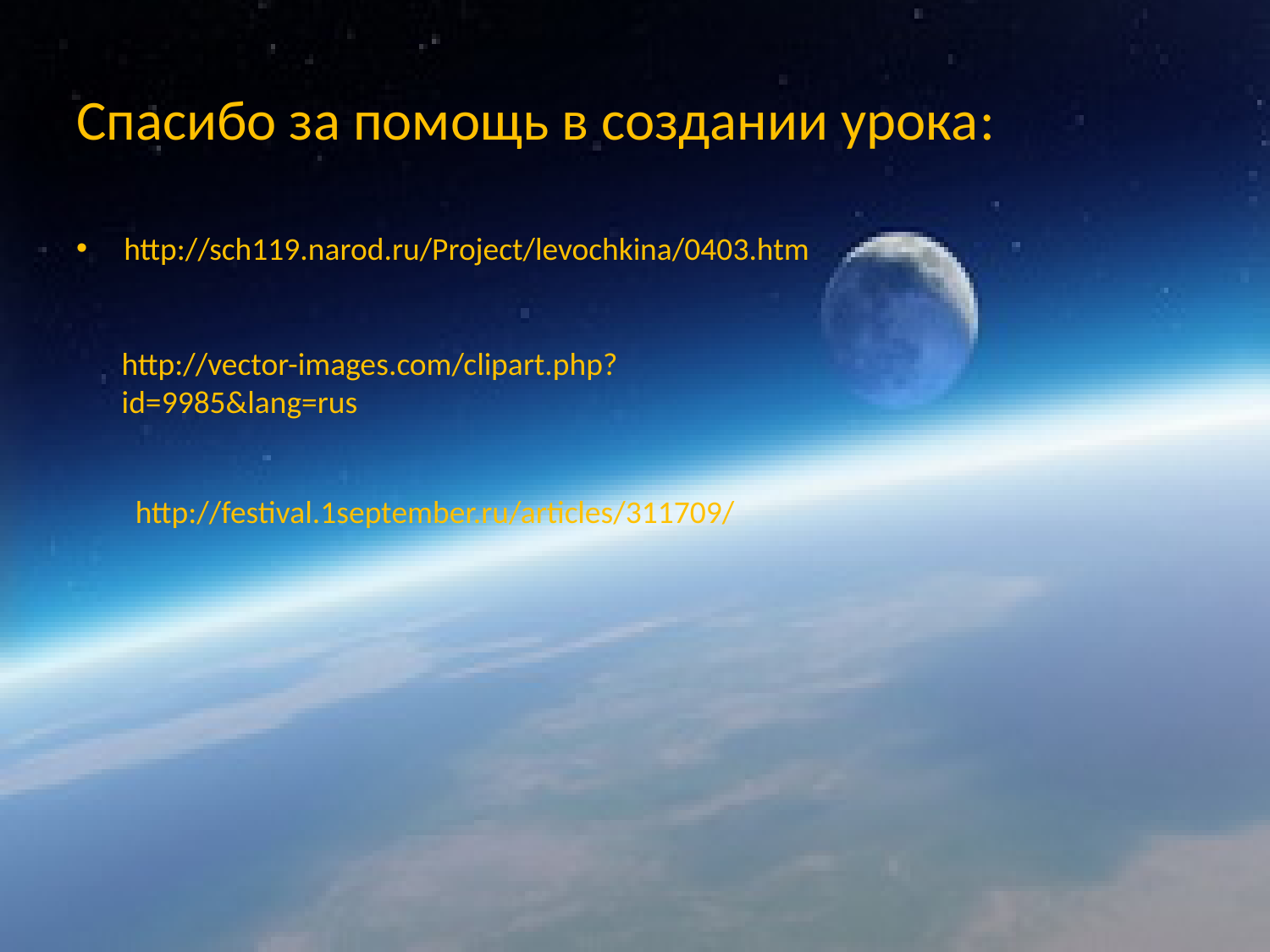

# Спасибо за помощь в создании урока:
http://sch119.narod.ru/Project/levochkina/0403.htm
http://vector-images.com/clipart.php?id=9985&lang=rus
http://festival.1september.ru/articles/311709/